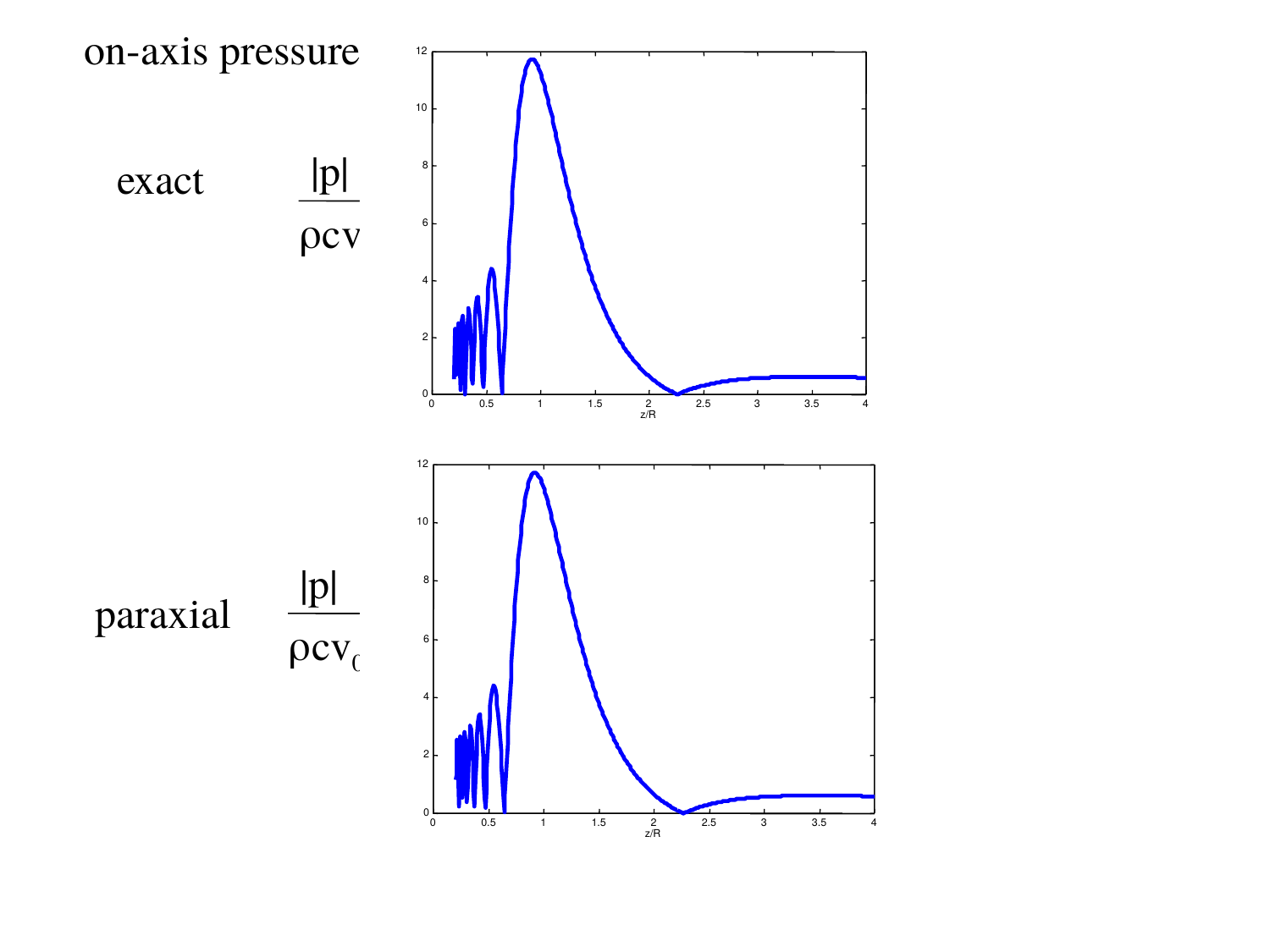

on-axis pressure:

12

10

|p|
ρcv0

exact
8

6

4

2

0

0
0.5
1
1.5
2
2.5
3
3.5
4
z/R

12

10

|p|
ρcv0

8
paraxial

6

4

2

0

0
0.5
1
1.5
2
2.5
3
3.5
4
z/R